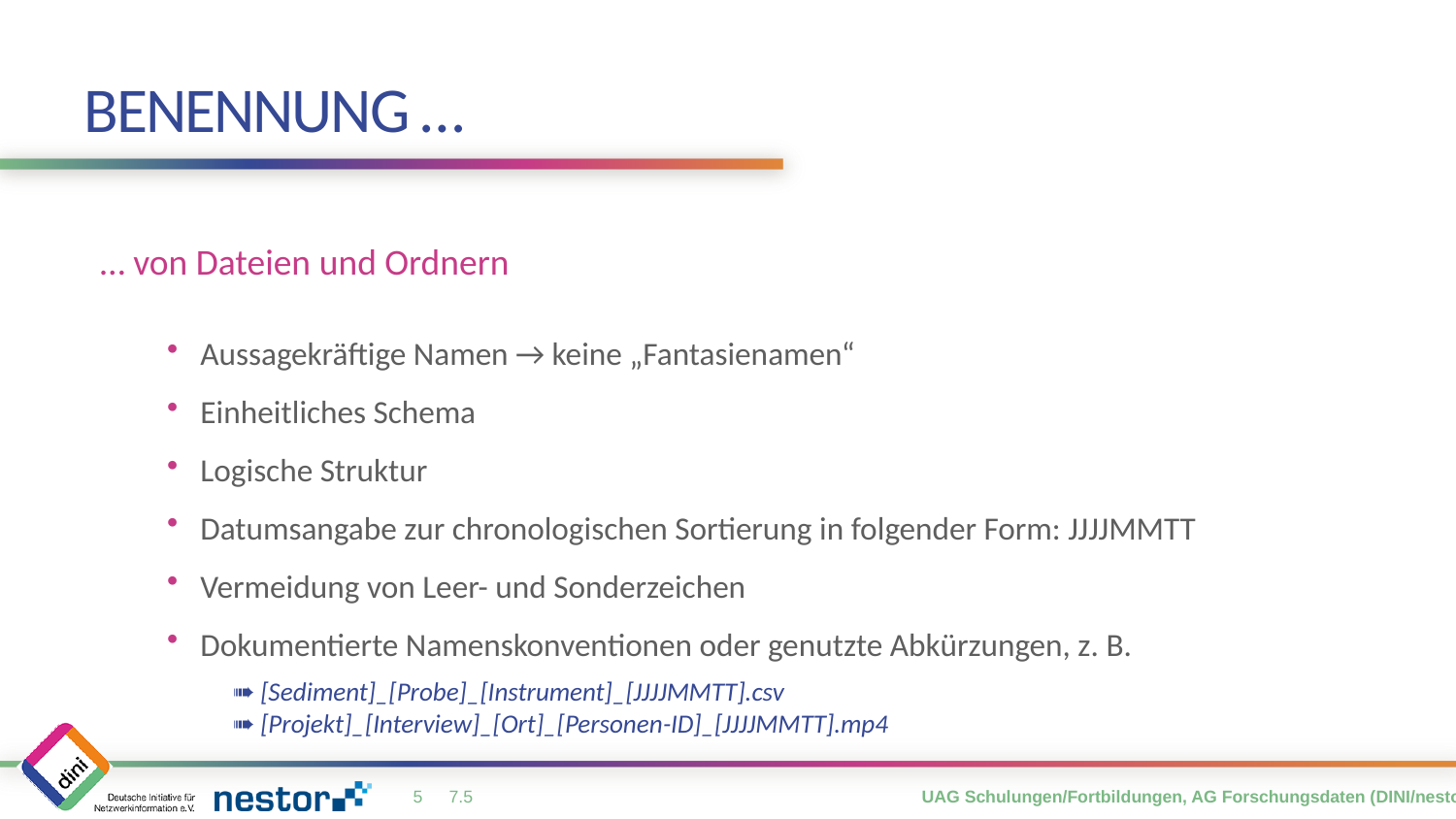

# Benennung …
… von Dateien und Ordnern
Aussagekräftige Namen → keine „Fantasienamen“
Einheitliches Schema
Logische Struktur
Datumsangabe zur chronologischen Sortierung in folgender Form: JJJJMMTT
Vermeidung von Leer- und Sonderzeichen
Dokumentierte Namenskonventionen oder genutzte Abkürzungen, z. B.
➠ [Sediment]_[Probe]_[Instrument]_[JJJJMMTT].csv
➠ [Projekt]_[Interview]_[Ort]_[Personen-ID]_[JJJJMMTT].mp4
5
7.5